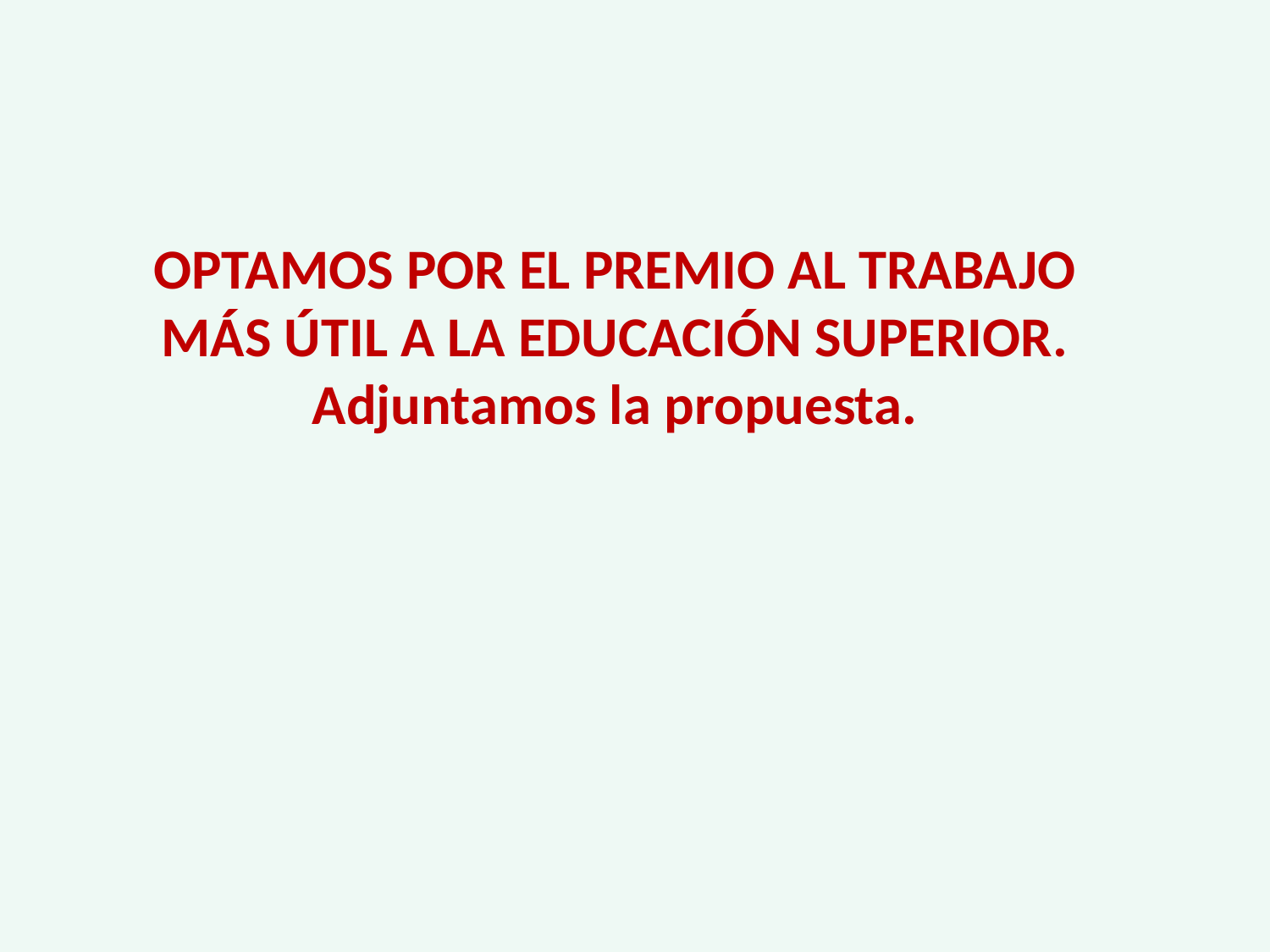

OPTAMOS POR EL PREMIO AL TRABAJO MÁS ÚTIL A LA EDUCACIÓN SUPERIOR.
Adjuntamos la propuesta.